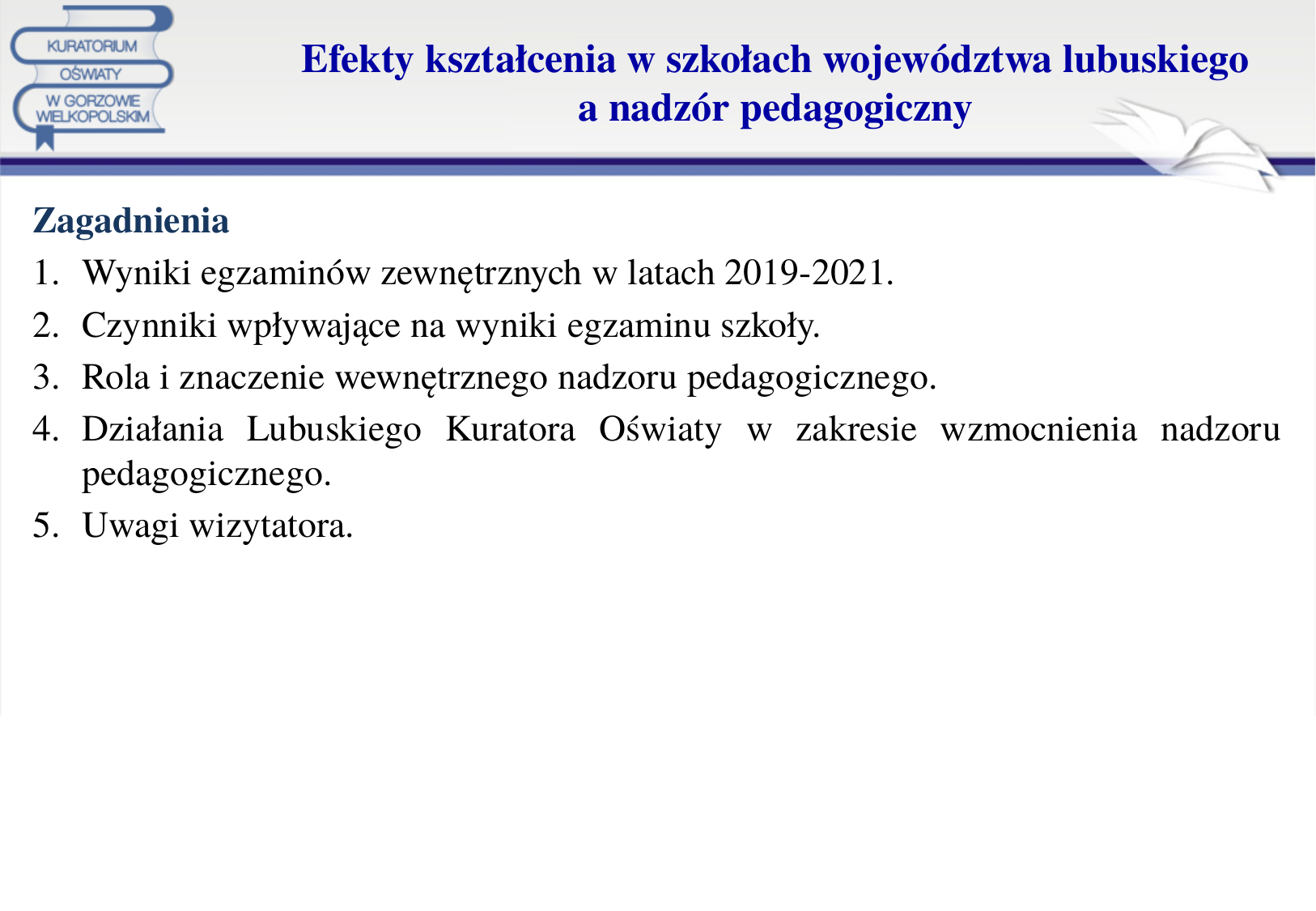

# Efekty kształcenia w szkołach województwa lubuskiego a nadzór pedagogiczny
Zagadnienia
Wyniki egzaminów zewnętrznych w latach 2019-2021.
Czynniki wpływające na wyniki egzaminu szkoły.
Rola i znaczenie wewnętrznego nadzoru pedagogicznego.
Działania Lubuskiego Kuratora Oświaty w zakresie wzmocnienia nadzoru pedagogicznego.
Uwagi wizytatora.